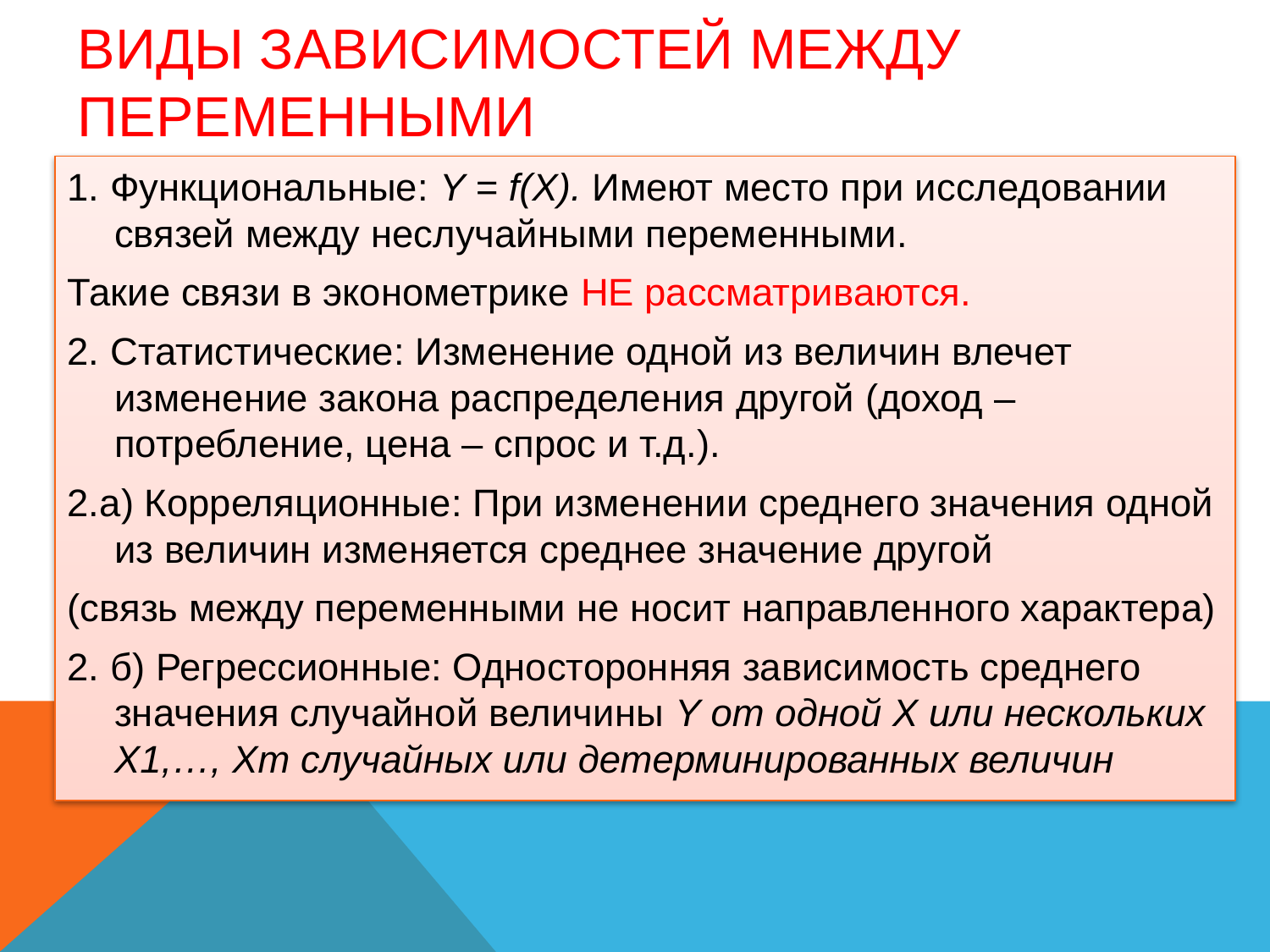

# ВИДЫ ЗАВИСИМОСТЕЙ МЕЖДУ ПЕРЕМЕННЫМИ
1. Функциональные: Y = f(X). Имеют место при исследовании связей между неслучайными переменными.
Такие связи в эконометрике НЕ рассматриваются.
2. Статистические: Изменение одной из величин влечет изменение закона распределения другой (доход – потребление, цена – спрос и т.д.).
2.а) Корреляционные: При изменении среднего значения одной из величин изменяется среднее значение другой
(связь между переменными не носит направленного характера)
2. б) Регрессионные: Односторонняя зависимость среднего значения случайной величины Y от одной X или нескольких  X1,…, Xm случайных или детерминированных величин